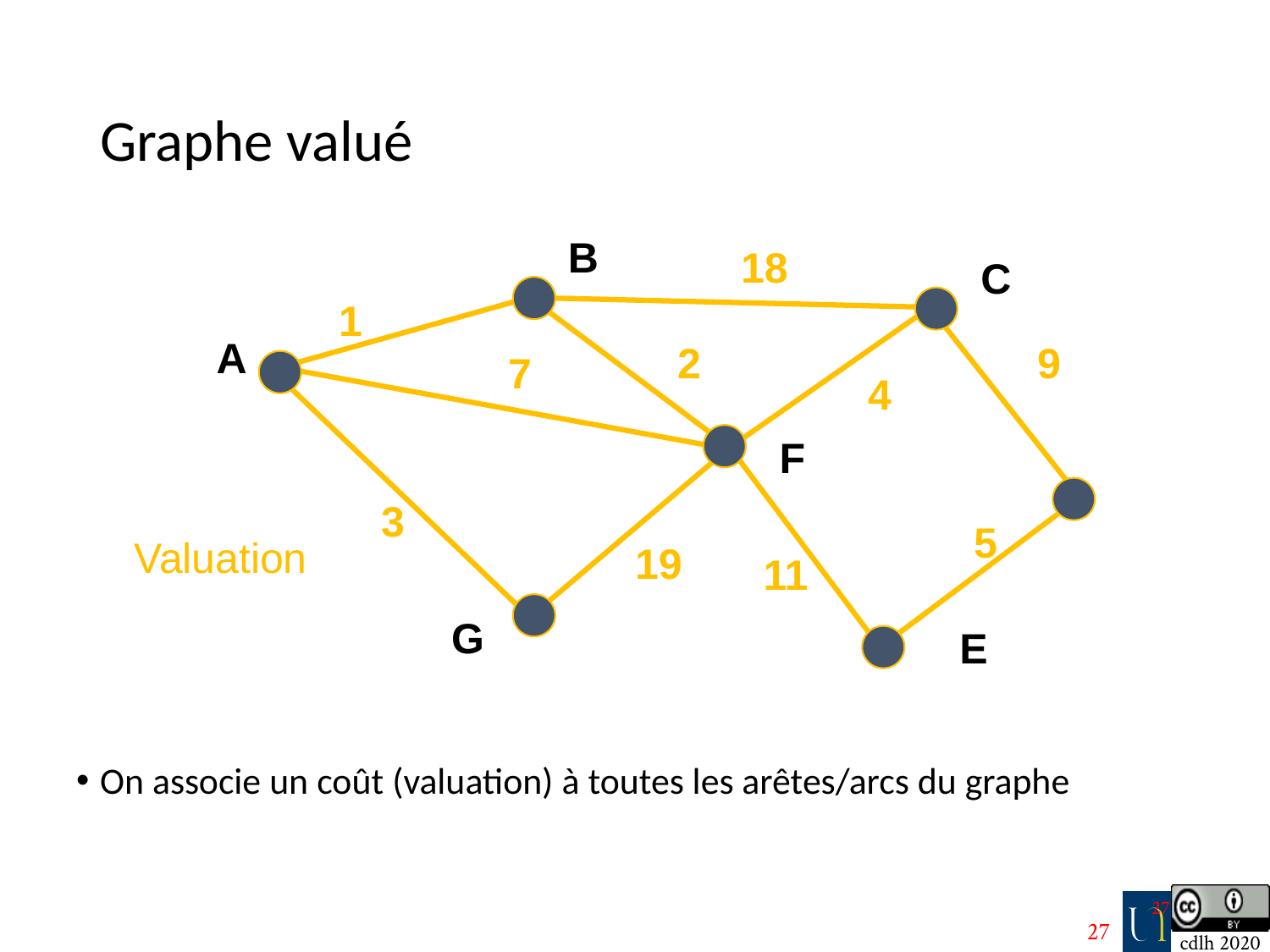

# Graphe valué
B
18
1
2
9
7
3
5
19
11
Valuation
4
C

A

F

G
E

On associe un coût (valuation) à toutes les arêtes/arcs du graphe
27